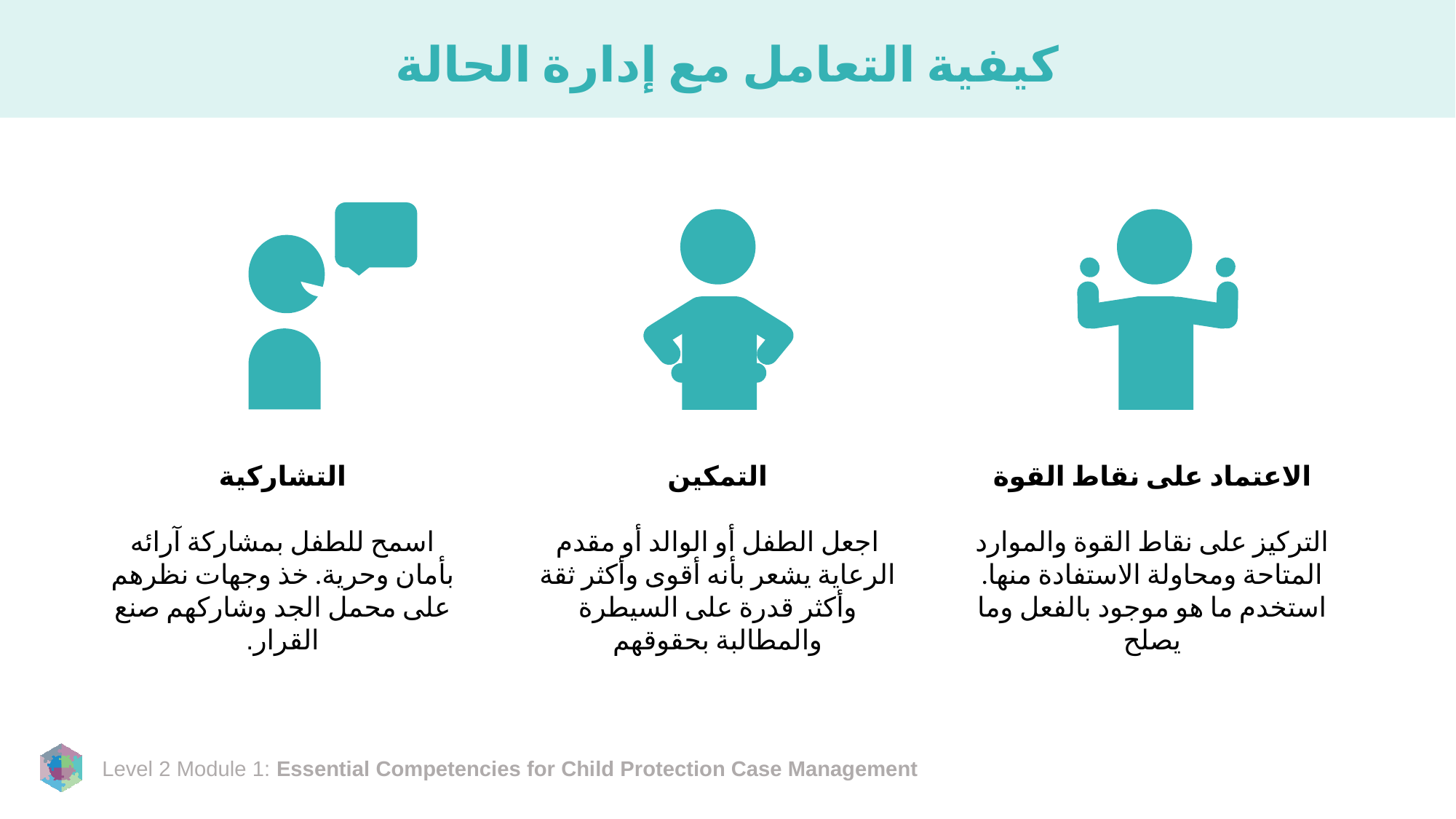

# كيفية التعامل مع إدارة الحالة

التمكين

اجعل الطفل أو الوالد أو مقدم الرعاية يشعر بأنه أقوى وأكثر ثقة وأكثر قدرة على السيطرة والمطالبة بحقوقهم
الاعتماد على نقاط القوة

التركيز على نقاط القوة والموارد المتاحة ومحاولة الاستفادة منها. استخدم ما هو موجود بالفعل وما يصلح
التشاركية

اسمح للطفل بمشاركة آرائه بأمان وحرية. خذ وجهات نظرهم على محمل الجد وشاركهم صنع القرار.